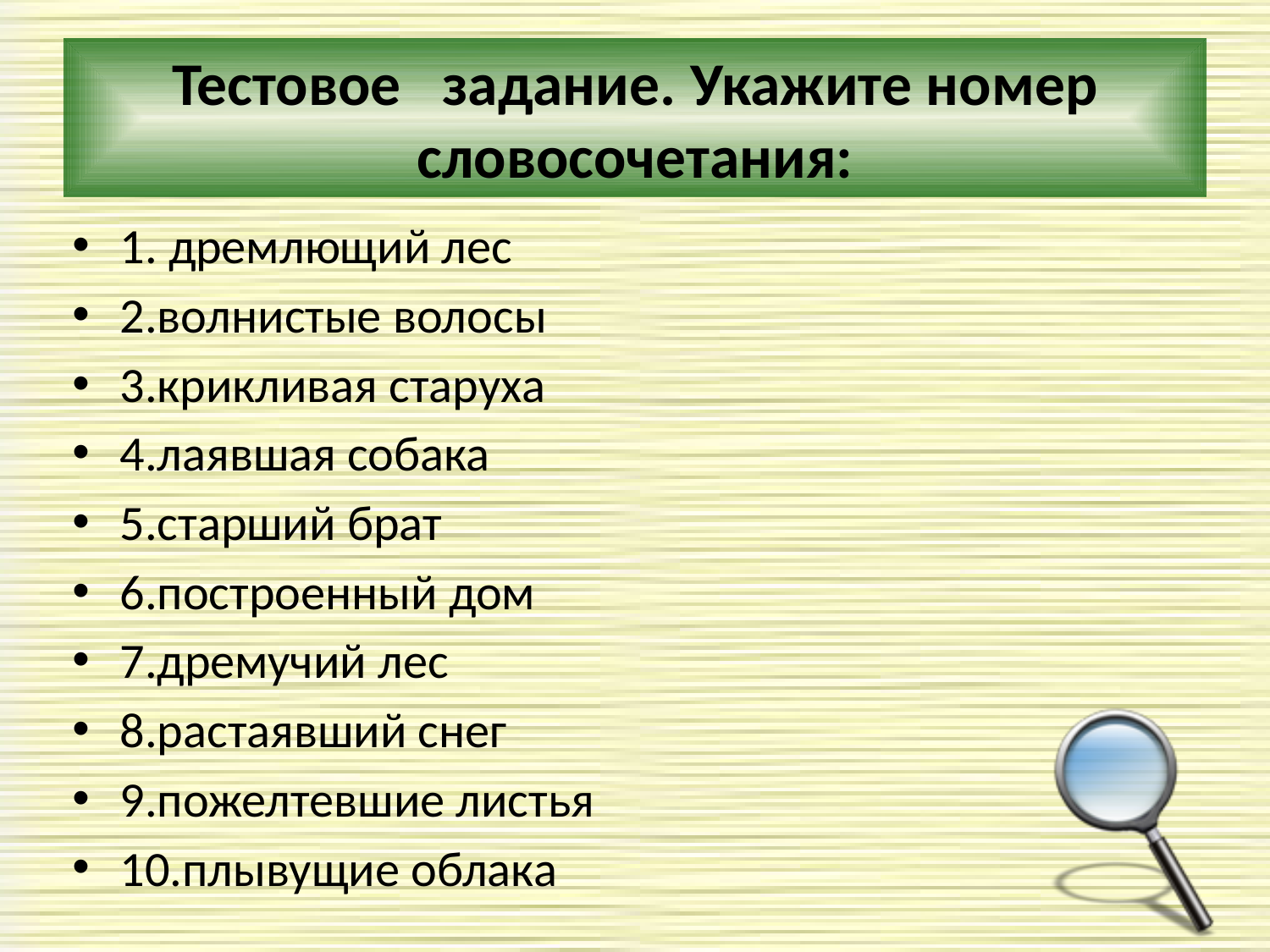

# Тестовое   задание. Укажите номер словосочетания:
1. дремлющий лес
2.волнистые волосы
3.крикливая старуха
4.лаявшая собака
5.старший брат
6.построенный дом
7.дремучий лес
8.растаявший снег
9.пожелтевшие листья
10.плывущие облака